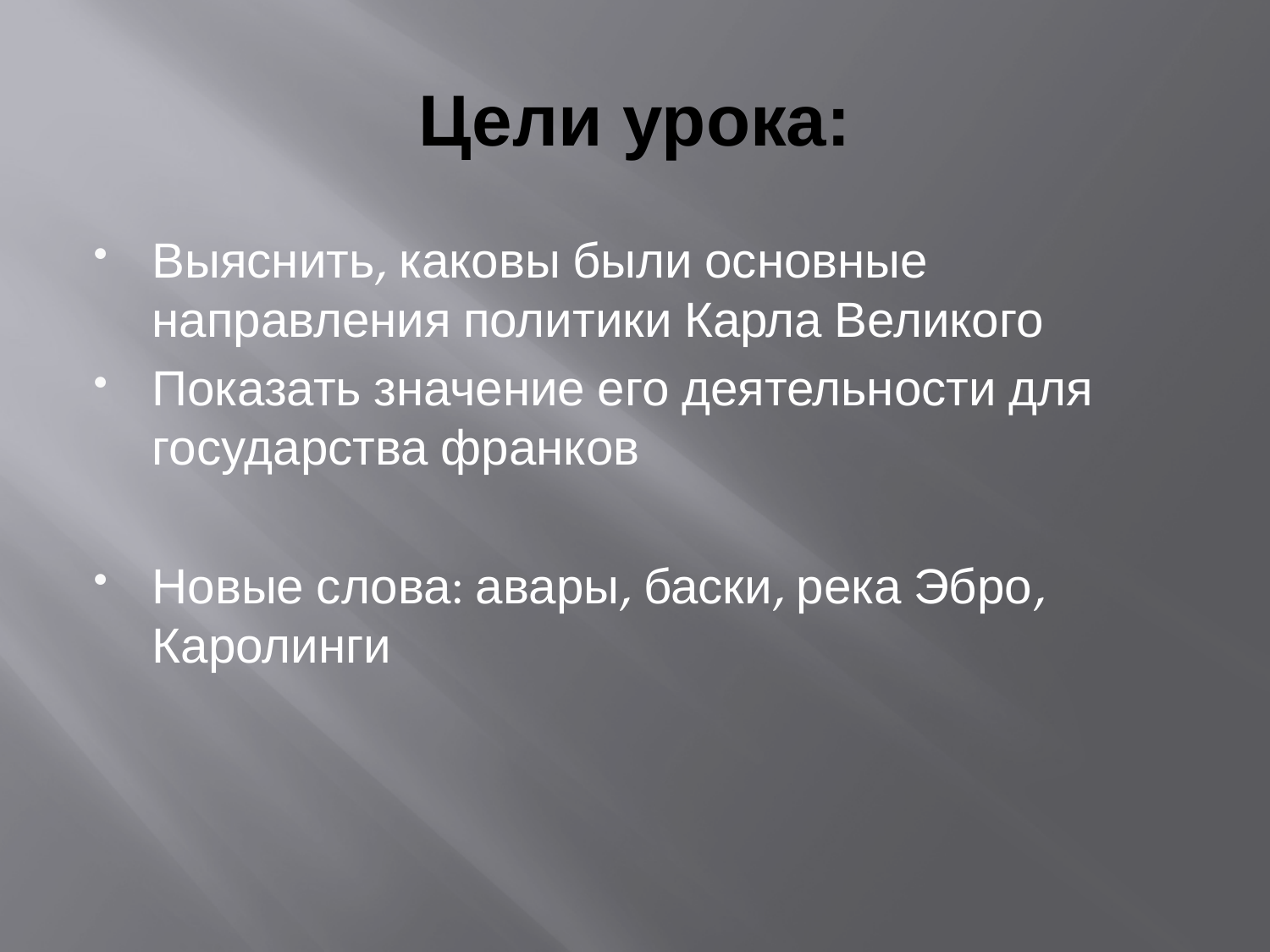

# Цели урока:
Выяснить, каковы были основные направления политики Карла Великого
Показать значение его деятельности для государства франков

Новые слова: авары, баски, река Эбро, Каролинги